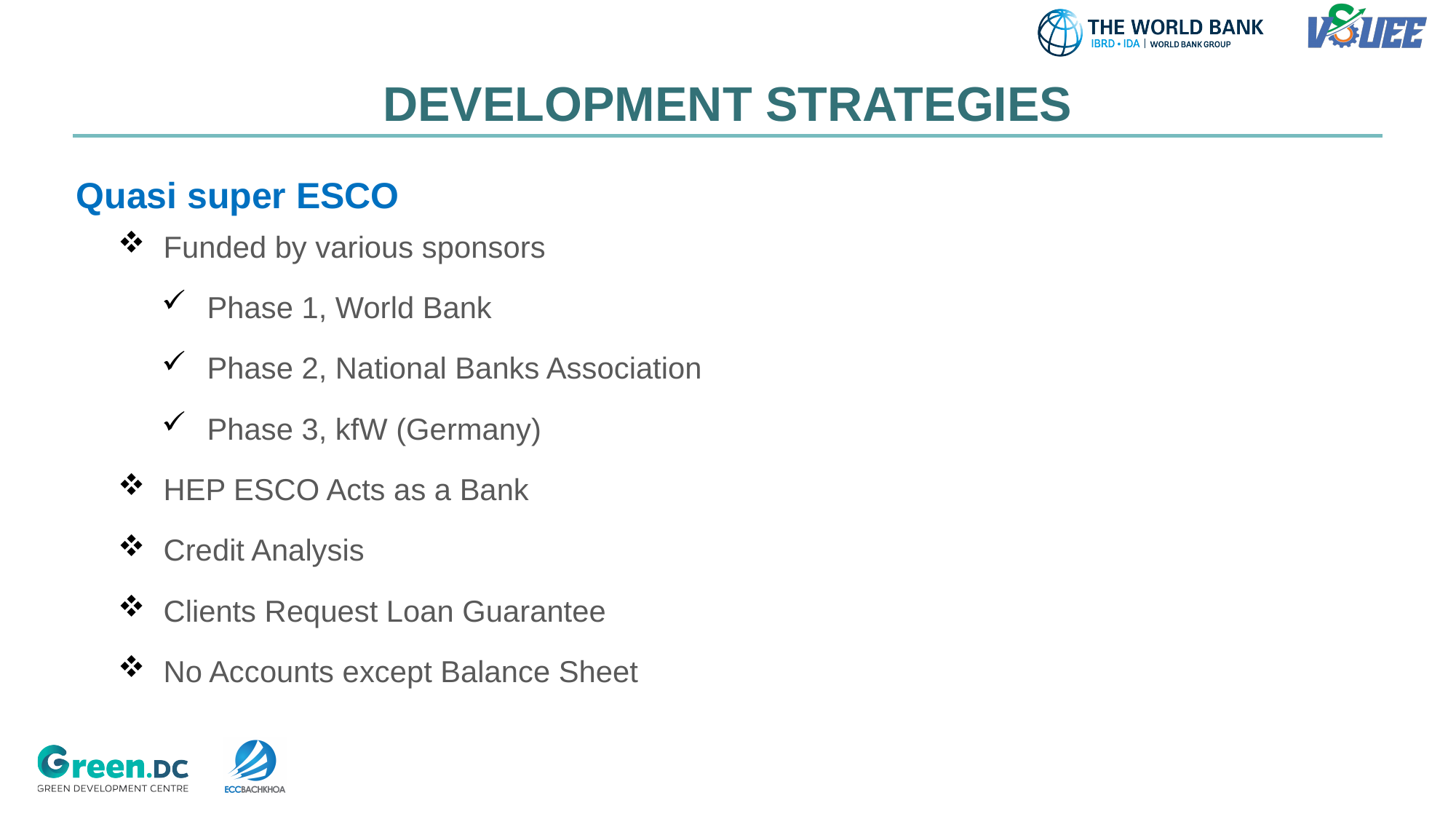

# ﻿DEVELOPMENT STRATEGIES
Quasi super ESCO
Funded by various sponsors
Phase 1, World Bank
Phase 2, National Banks Association
Phase 3, kfW (Germany)
HEP ESCO Acts as a Bank
Credit Analysis
Clients Request Loan Guarantee
No Accounts except Balance Sheet